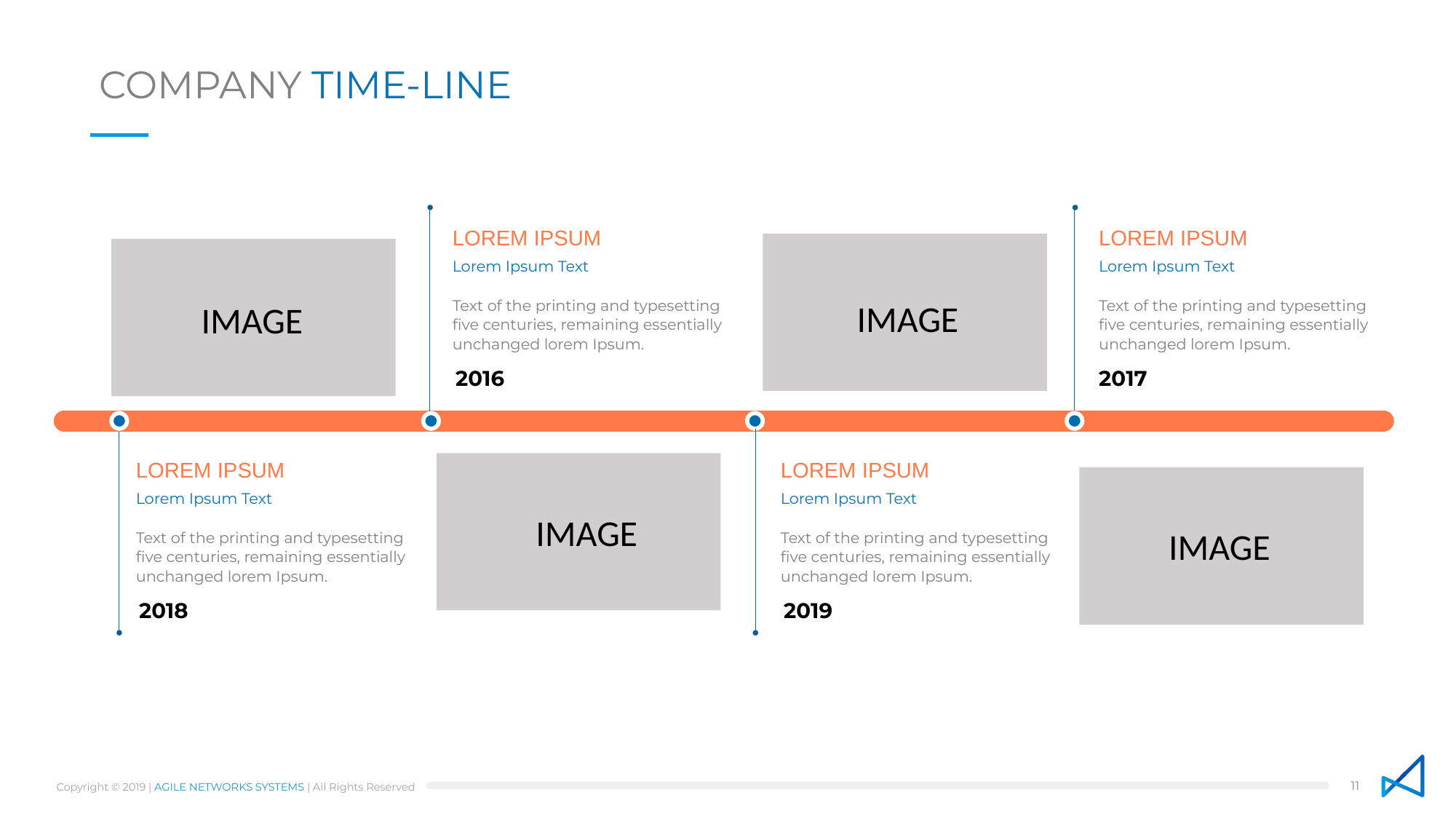

# COMPANY TIME-LINE

LOREM IPSUM
Lorem Ipsum Text

Text of the printing and typesetting
five centuries, remaining essentially
unchanged lorem Ipsum.
LOREM IPSUM
Lorem Ipsum Text

Text of the printing and typesetting
five centuries, remaining essentially
unchanged lorem Ipsum.

IMAGE
IMAGE
2016
2017

LOREM IPSUM
Lorem Ipsum Text

Text of the printing and typesetting
five centuries, remaining essentially
unchanged lorem Ipsum.
LOREM IPSUM
Lorem Ipsum Text

Text of the printing and typesetting
five centuries, remaining essentially
unchanged lorem Ipsum.

IMAGE
IMAGE
2018
2019
11